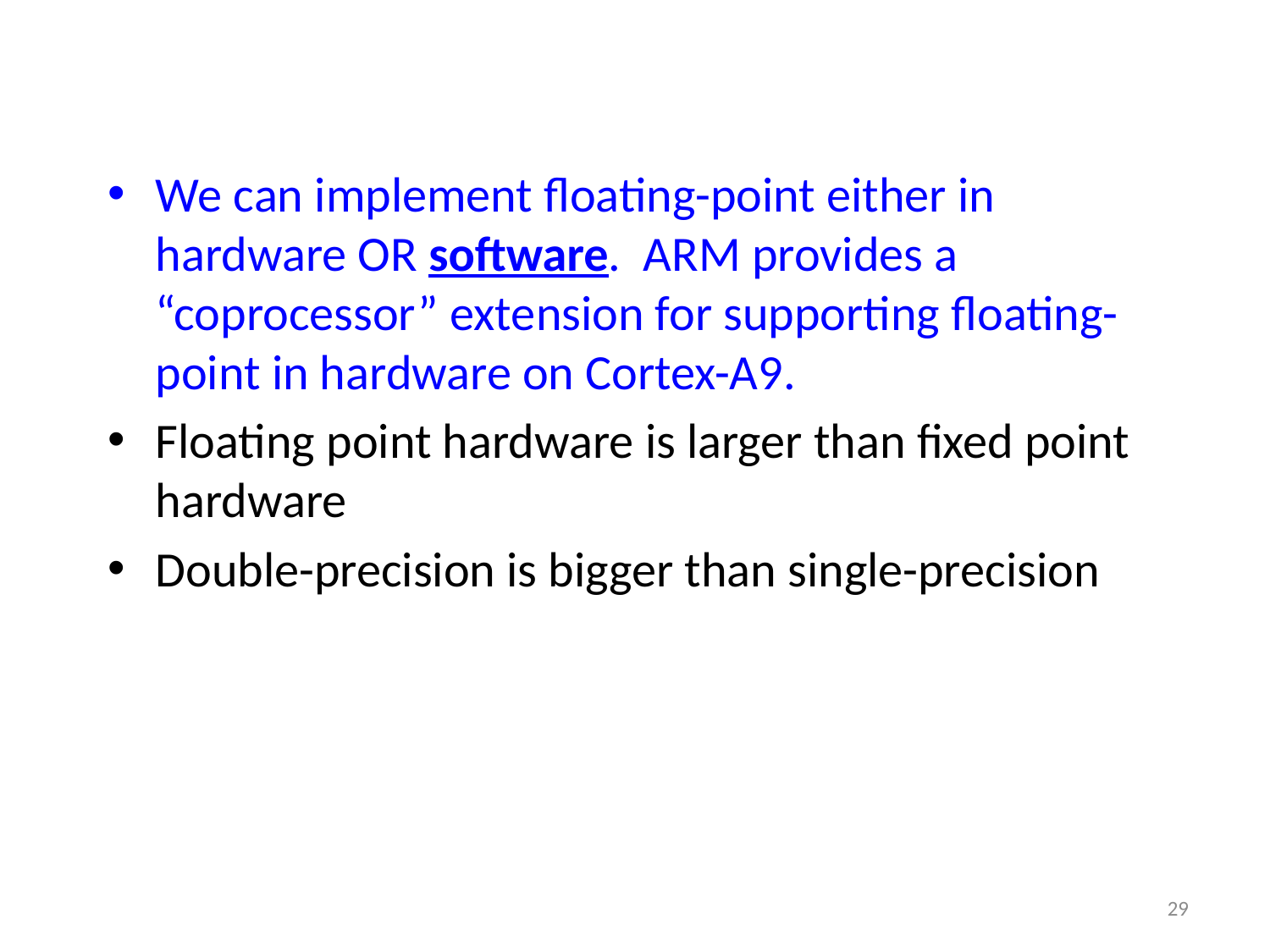

We can implement floating-point either in hardware OR software.  ARM provides a “coprocessor” extension for supporting floating-point in hardware on Cortex-A9.
Floating point hardware is larger than fixed point hardware
Double-precision is bigger than single-precision
29